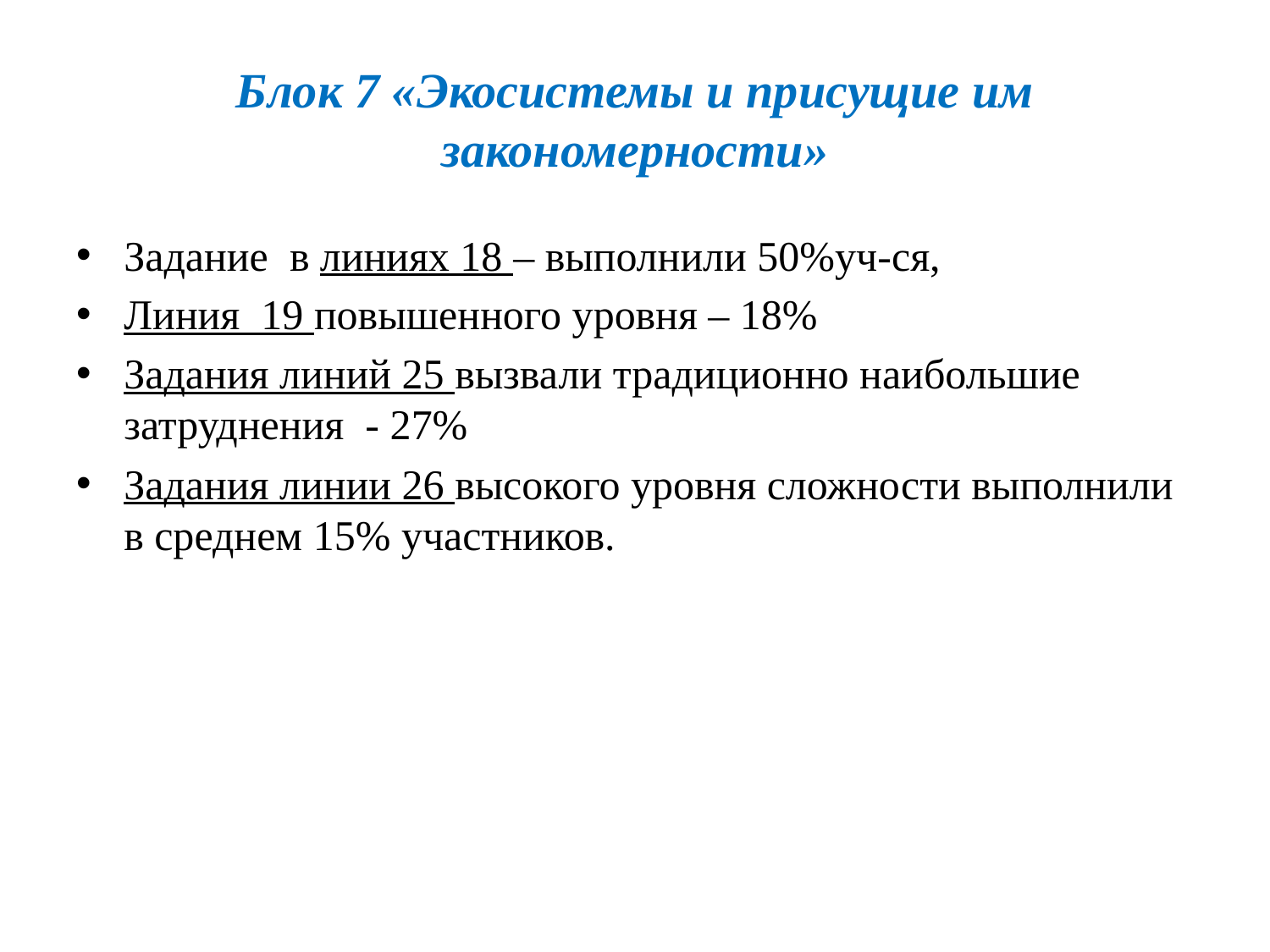

# Блок 7 «Экосистемы и присущие им закономерности»
Задание  в линиях 18 – выполнили 50%уч-ся,
Линия  19 повышенного уровня – 18%
Задания линий 25 вызвали традиционно наибольшие затруднения  - 27%
Задания линии 26 высокого уровня сложности выполнили в среднем 15% участников.